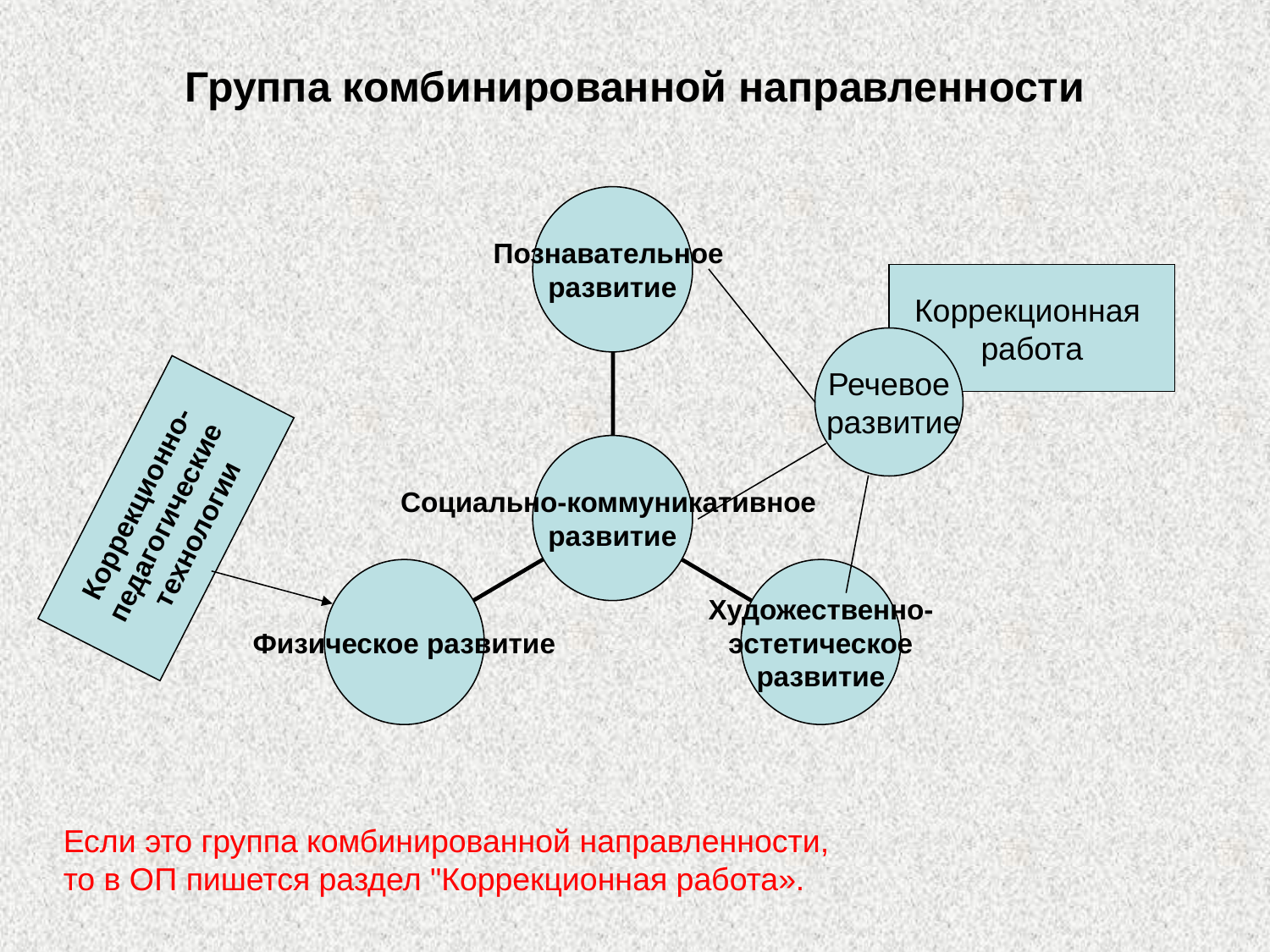

Группа комбинированной направленности
Познавательное
развитие

Социально-коммуникативное
развитие
Коррекционно-
педагогические
технологии

Физическое развитие

Художественно-
эстетическое
развитие
Коррекционная
работа
Речевое
 развитие

Если это группа комбинированной направленности,
то в ОП пишется раздел "Коррекционная работа».